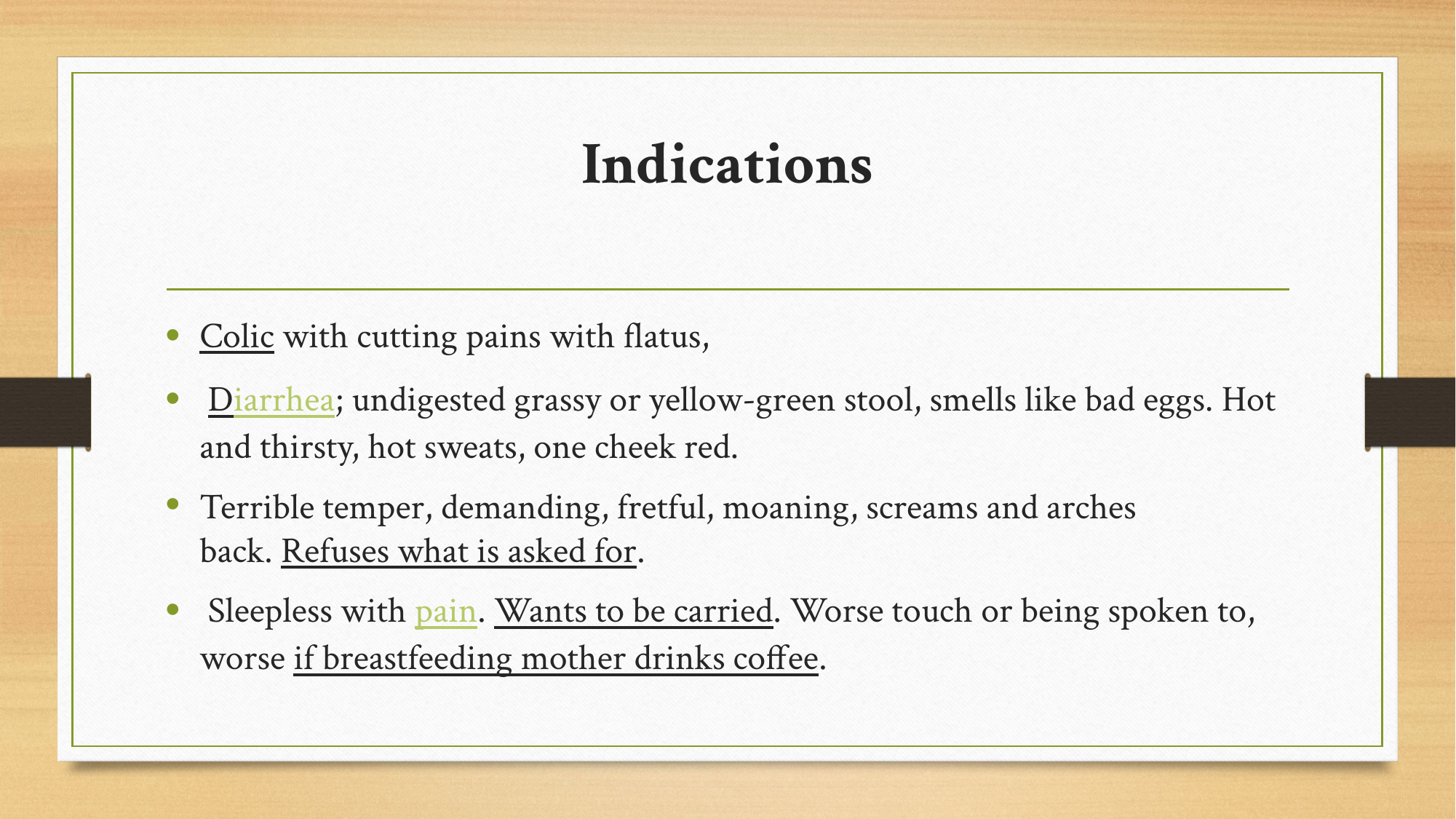

# Indications
Colic with cutting pains with flatus,
 Diarrhea; undigested grassy or yellow-green stool, smells like bad eggs. Hot and thirsty, hot sweats, one cheek red.
Terrible temper, demanding, fretful, moaning, screams and arches back. Refuses what is asked for.
 Sleepless with pain. Wants to be carried. Worse touch or being spoken to, worse if breastfeeding mother drinks coffee.